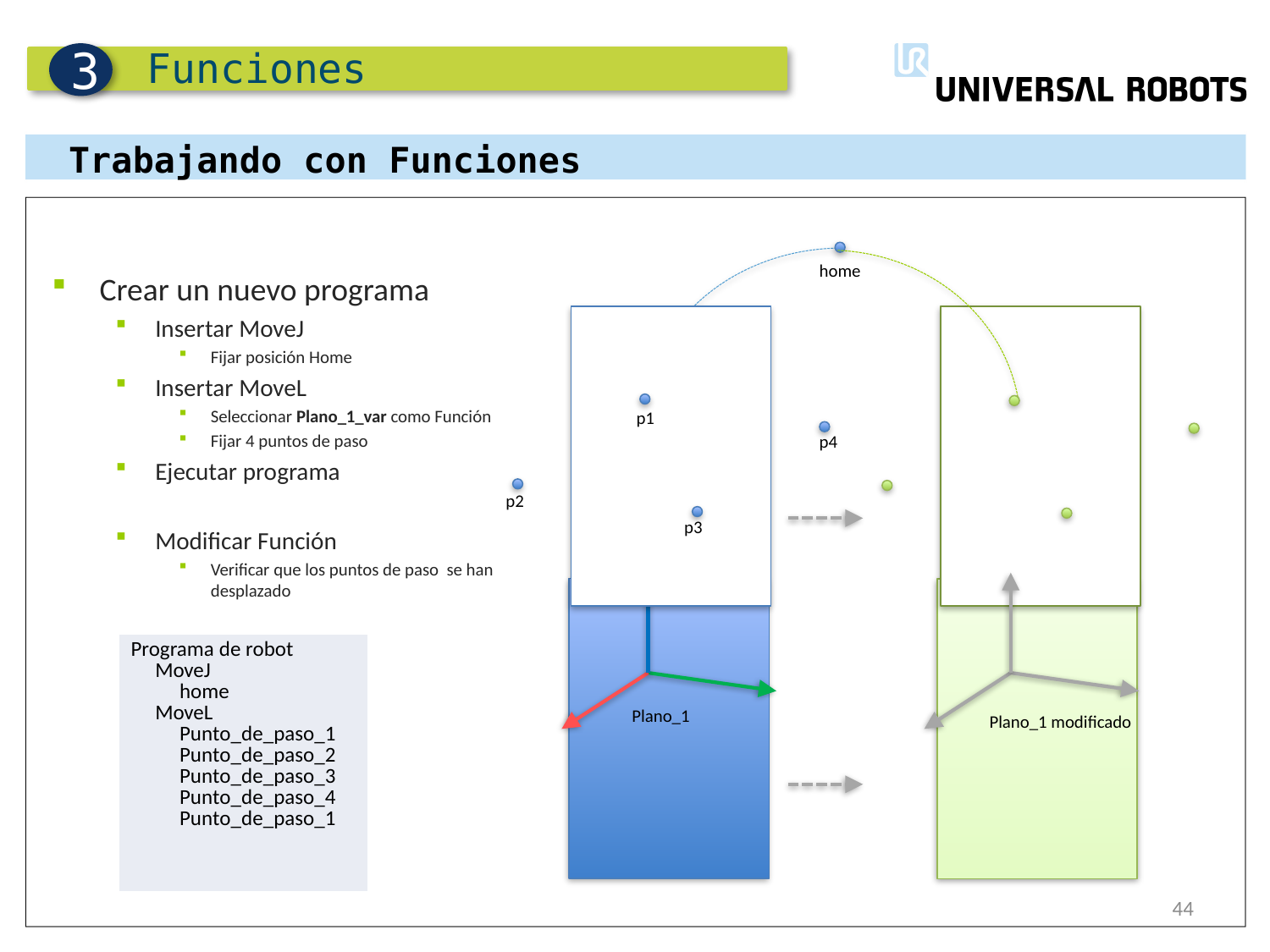

Funciones

3
Trabajando con Funciones

Crear un nuevo programa
Insertar MoveJ
Fijar posición Home
Insertar MoveL
Seleccionar Plano_1_var como Función
Fijar 4 puntos de paso
Ejecutar programa

Modificar Función
Verificar que los puntos de paso  se han desplazado

home

p1

p4

p2

p3

Plano_1
Plano_1 modificado
| Programa de robot MoveJ home MoveL Punto\_de\_paso\_1 Punto\_de\_paso\_2 Punto\_de\_paso\_3 Punto\_de\_paso\_4 Punto\_de\_paso\_1 |
| --- |
44